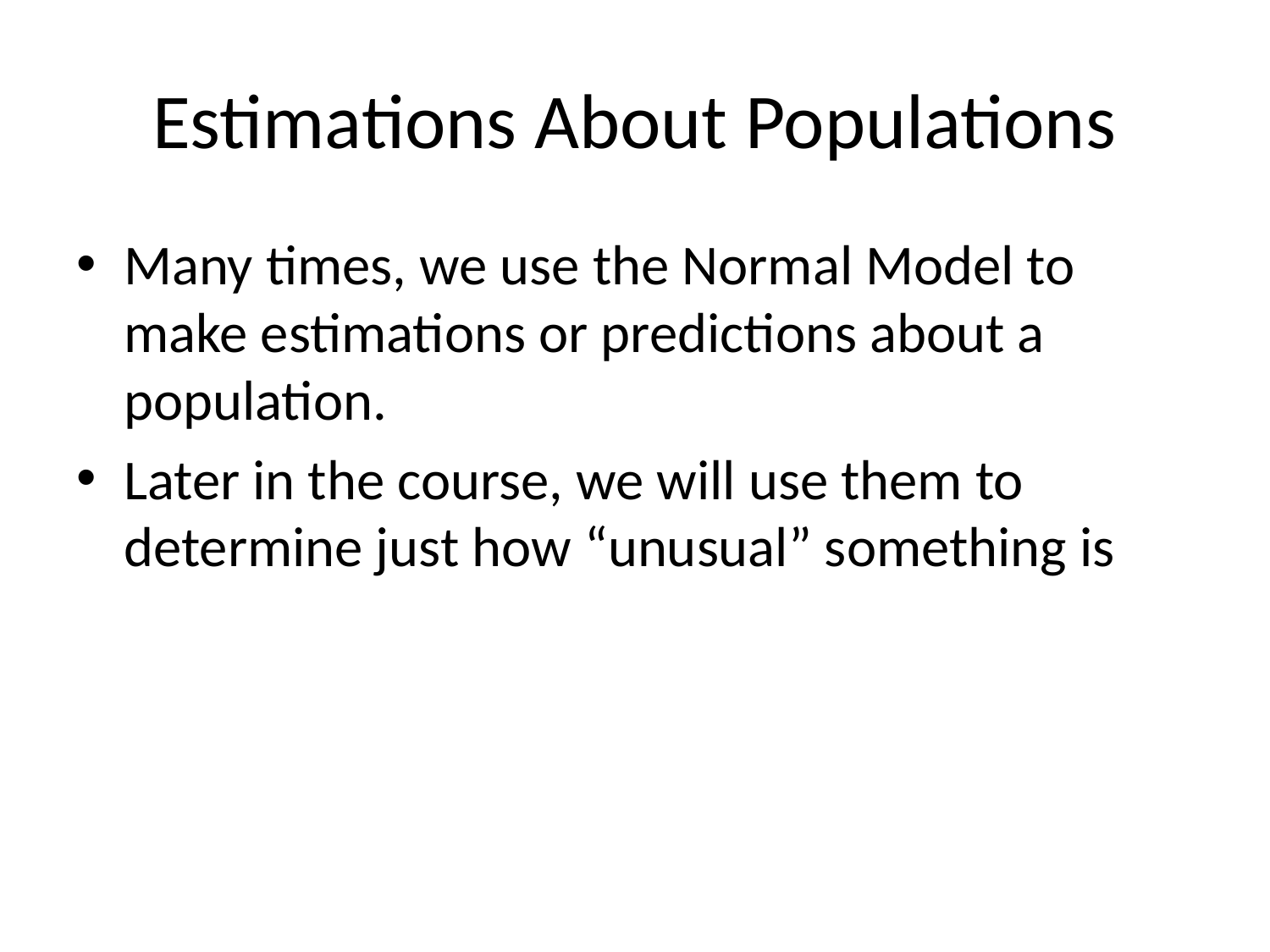

# Estimations About Populations
Many times, we use the Normal Model to make estimations or predictions about a population.
Later in the course, we will use them to determine just how “unusual” something is